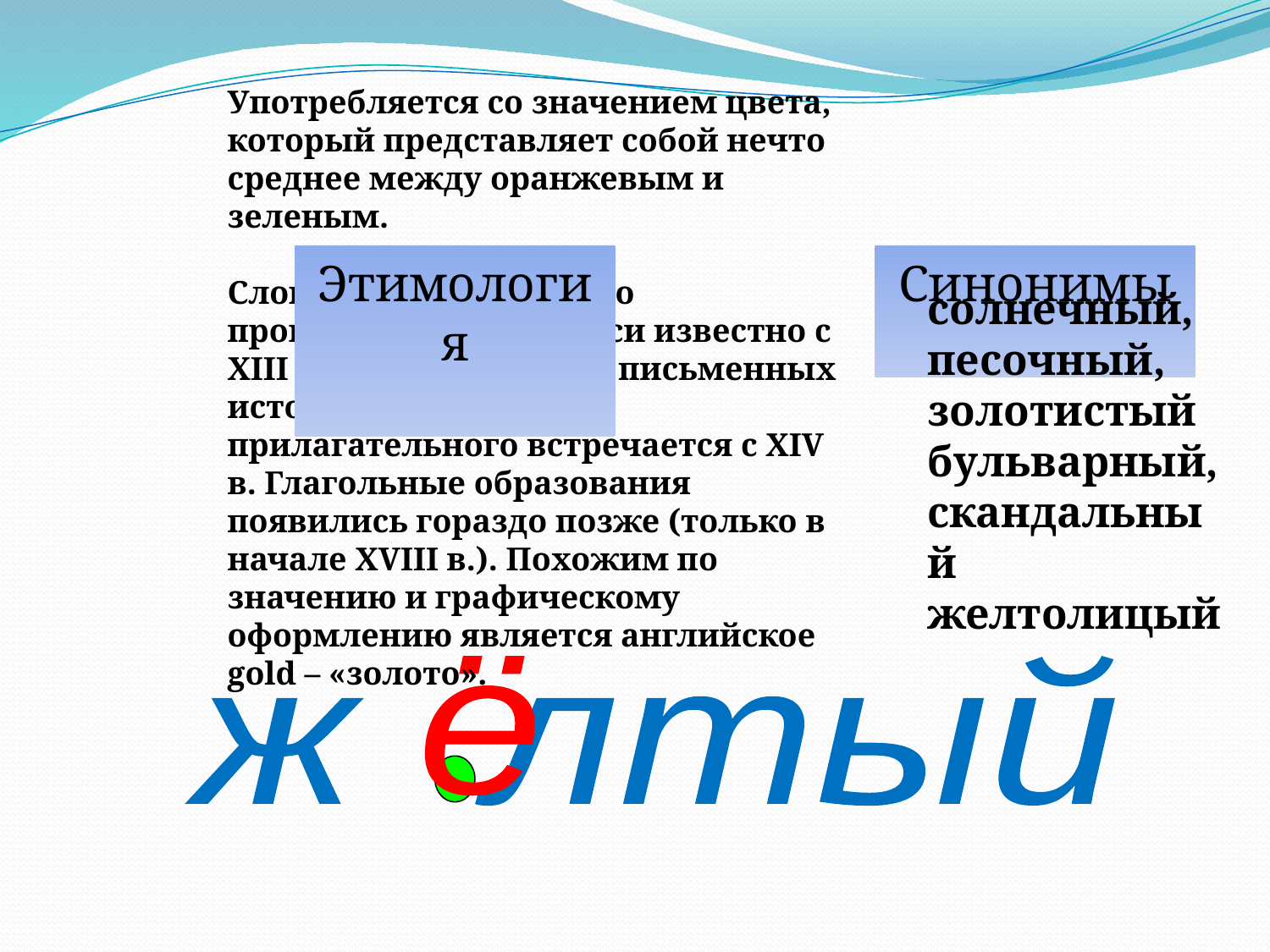

Употребляется со значением цвета, который представляет собой нечто среднее между оранжевым и зеленым.

Слово общеславянского происхождения. На Руси известно с XIII в. как прозвище. В письменных источниках в качестве прилагательного встречается с XIV в. Глагольные образования появились гораздо позже (только в начале XVIII в.). Похожим по значению и графическому оформлению является английское gold – «золото».
Этимология

Синонимы

солнечный, песочный, золотистый
бульварный, скандальный
желтолицый
ж  лтый
ё